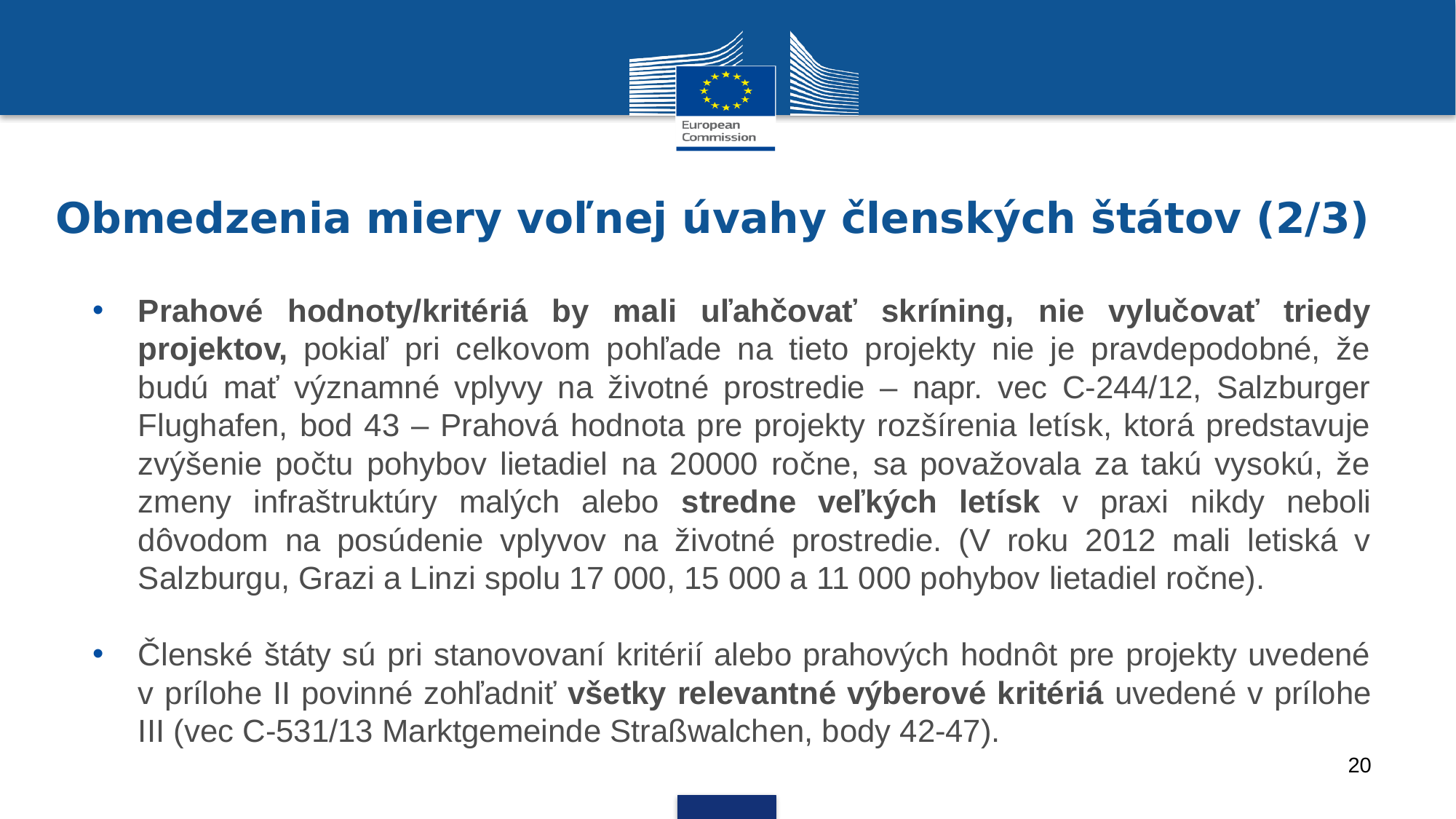

# Obmedzenia miery voľnej úvahy členských štátov (2/3)
Prahové hodnoty/kritériá by mali uľahčovať skríning, nie vylučovať triedy projektov, pokiaľ pri celkovom pohľade na tieto projekty nie je pravdepodobné, že budú mať významné vplyvy na životné prostredie – napr. vec C-244/12, Salzburger Flughafen, bod 43 – Prahová hodnota pre projekty rozšírenia letísk, ktorá predstavuje zvýšenie počtu pohybov lietadiel na 20000 ročne, sa považovala za takú vysokú, že zmeny infraštruktúry malých alebo stredne veľkých letísk v praxi nikdy neboli dôvodom na posúdenie vplyvov na životné prostredie. (V roku 2012 mali letiská v Salzburgu, Grazi a Linzi spolu 17 000, 15 000 a 11 000 pohybov lietadiel ročne).

Členské štáty sú pri stanovovaní kritérií alebo prahových hodnôt pre projekty uvedené v prílohe II povinné zohľadniť všetky relevantné výberové kritériá uvedené v prílohe III (vec C-531/13 Marktgemeinde Straßwalchen, body 42-47).

20